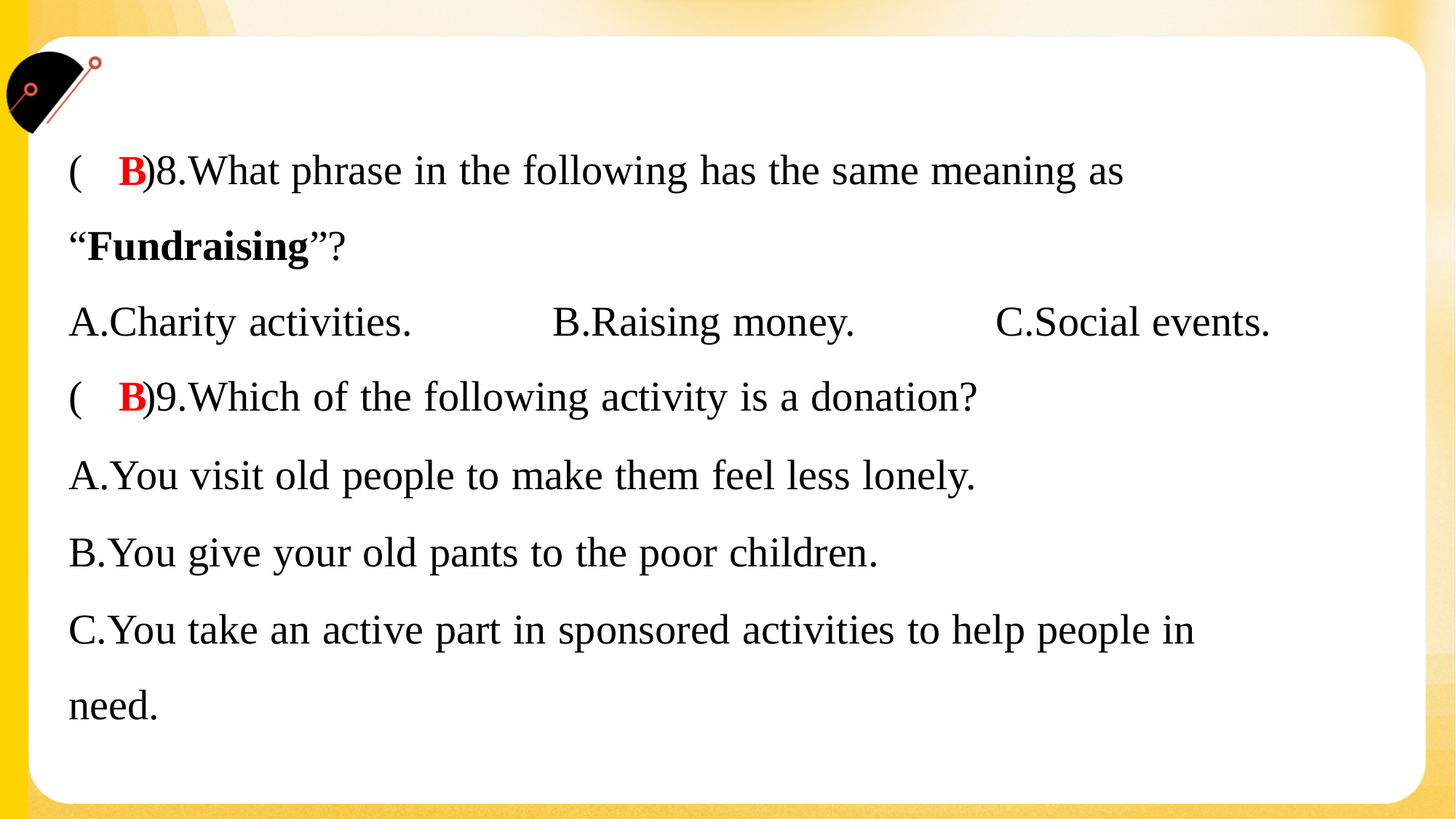

(     )8.What phrase in the following has the same meaning as
“Fundraising”?
B
A.Charity activities.	B.Raising money.	C.Social events.
B
(     )9.Which of the following activity is a donation?
A.You visit old people to make them feel less lonely.
B.You give your old pants to the poor children.
C.You take an active part in sponsored activities to help people in
need.